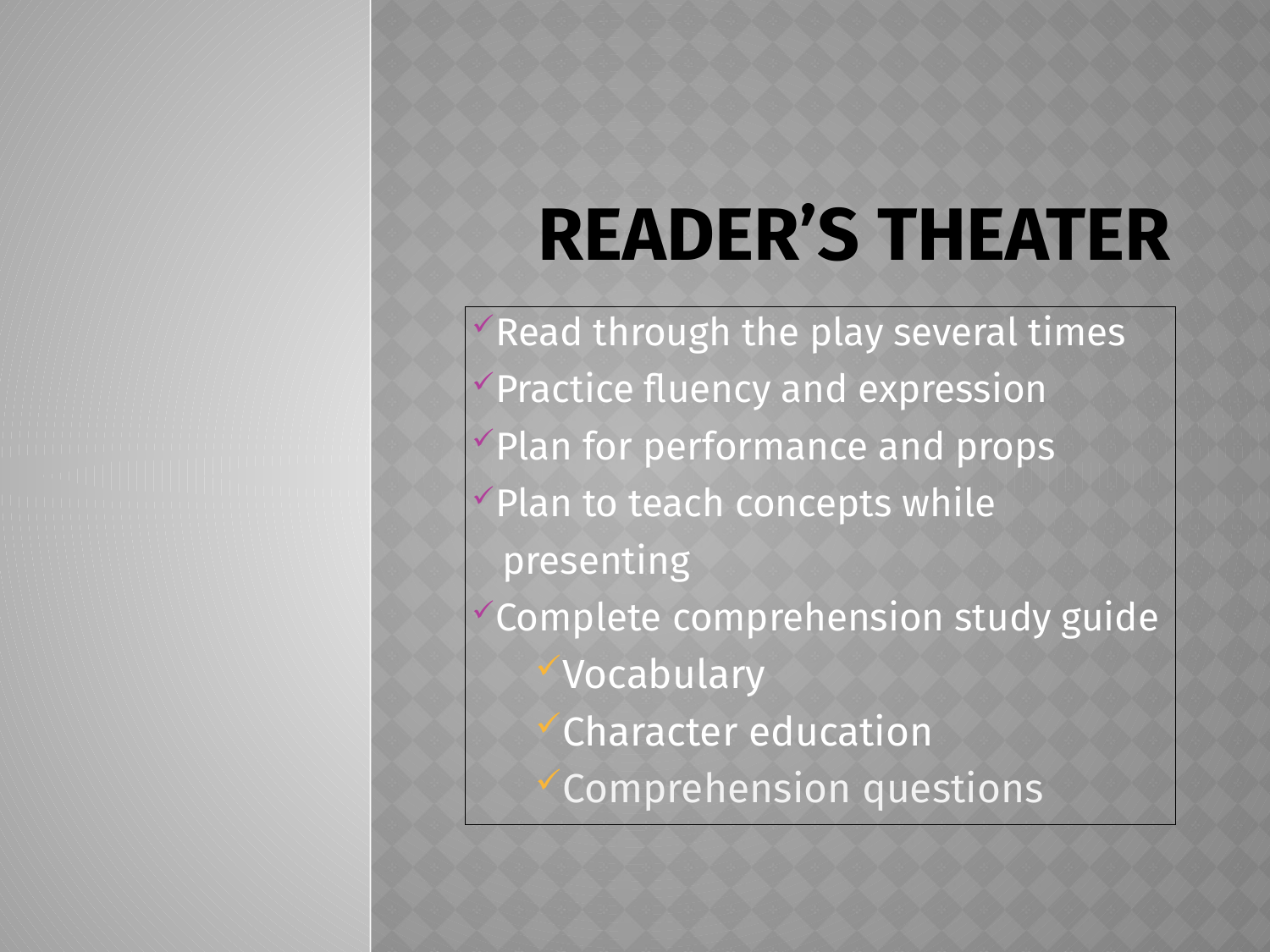

# Reader’s theater
Read through the play several times
Practice fluency and expression
Plan for performance and props
Plan to teach concepts while
   presenting
Complete comprehension study guide
Vocabulary
Character education
Comprehension questions